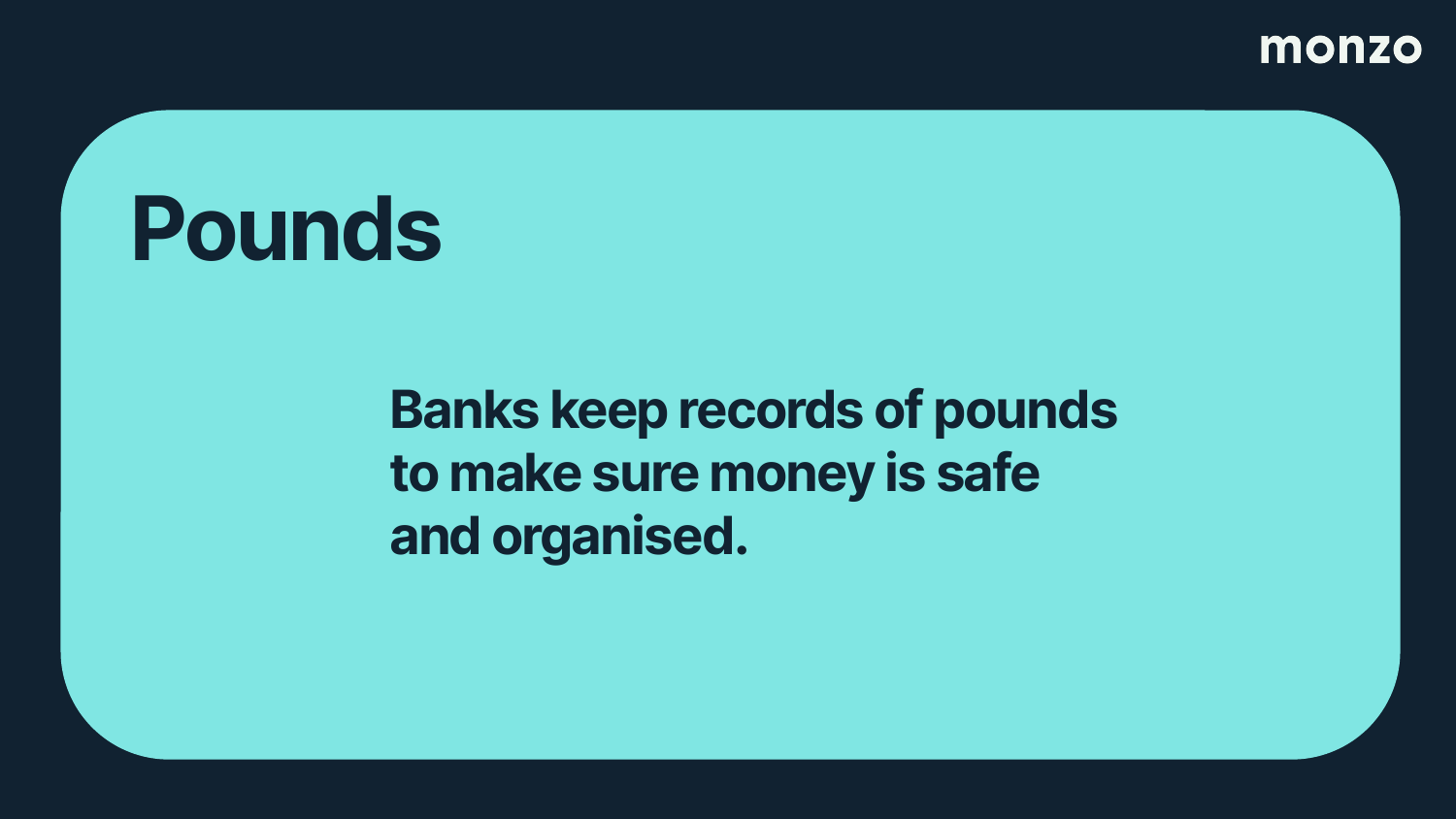

Pounds
Banks keep records of pounds to make sure money is safe and organised.